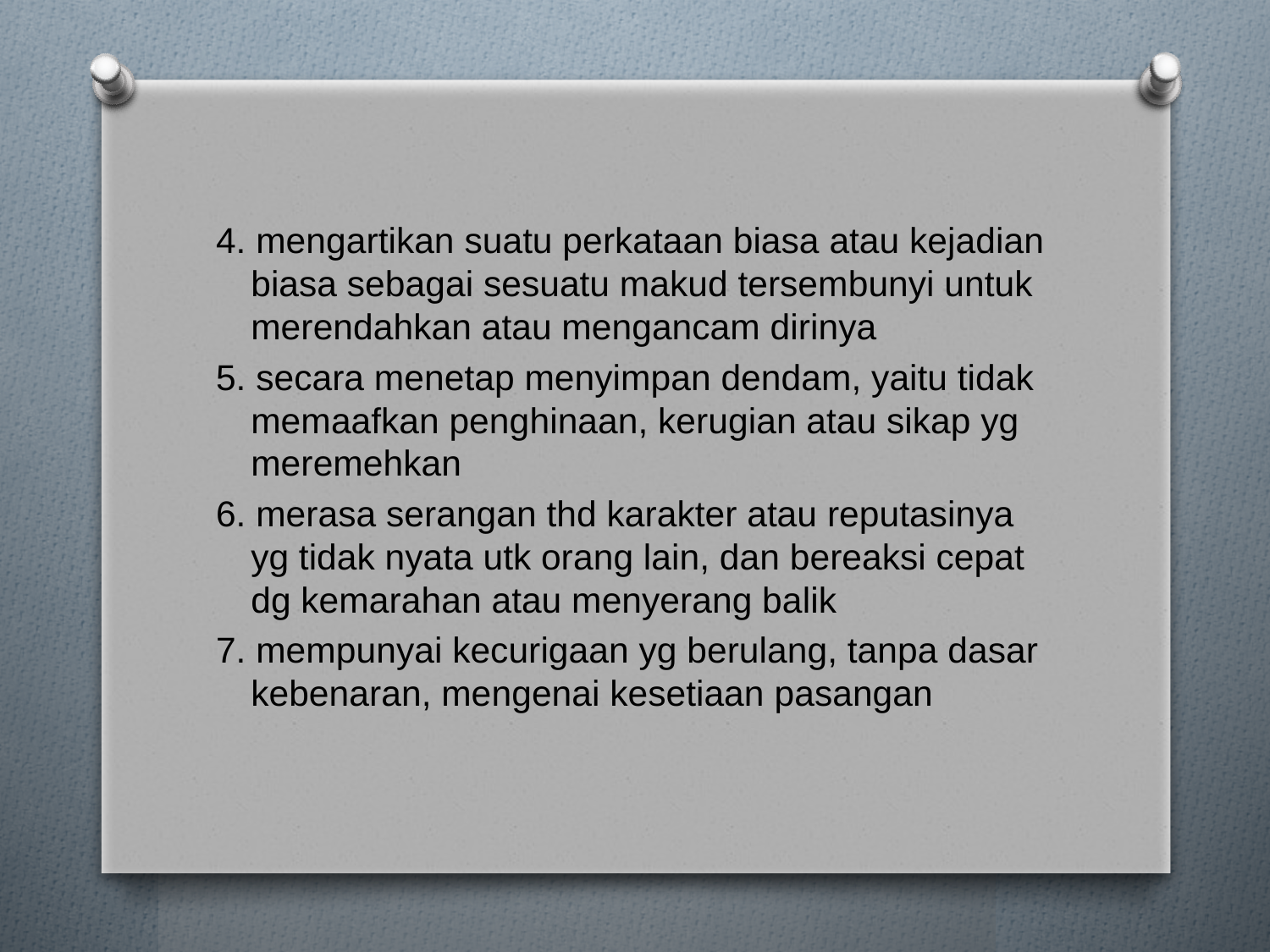

4. mengartikan suatu perkataan biasa atau kejadian biasa sebagai sesuatu makud tersembunyi untuk merendahkan atau mengancam dirinya
5. secara menetap menyimpan dendam, yaitu tidak memaafkan penghinaan, kerugian atau sikap yg meremehkan
6. merasa serangan thd karakter atau reputasinya yg tidak nyata utk orang lain, dan bereaksi cepat dg kemarahan atau menyerang balik
7. mempunyai kecurigaan yg berulang, tanpa dasar kebenaran, mengenai kesetiaan pasangan